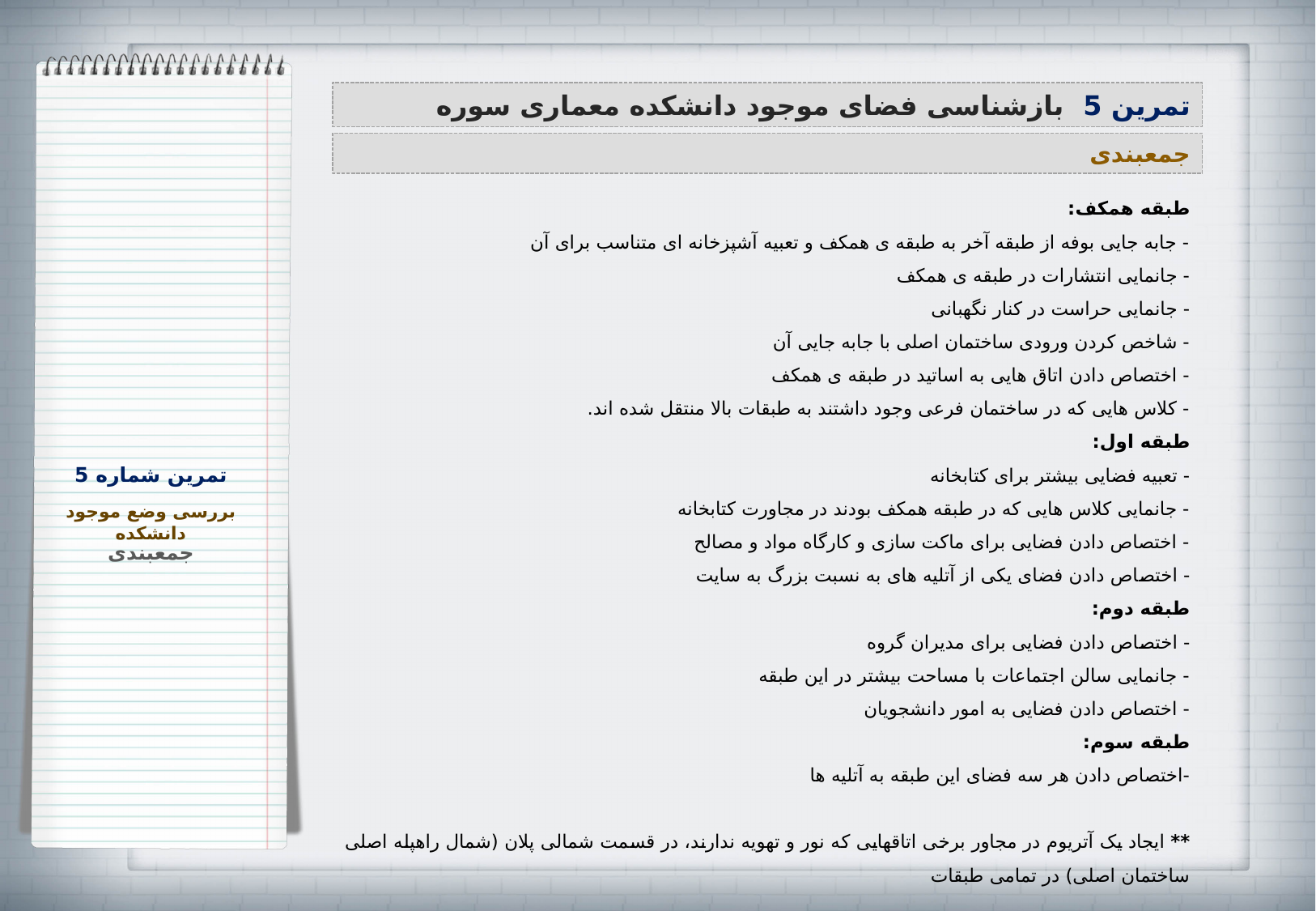

تمرین 5  بازشناسی فضای موجود دانشکده معماری سوره
جمع‏بندی
طبقه همکف:
- جابه جایی بوفه از طبقه آخر به طبقه ی همکف و تعبیه آشپزخانه ای متناسب برای آن
- جانمایی انتشارات در طبقه ی همکف
- جانمایی حراست در کنار نگهبانی
- شاخص کردن ورودی ساختمان اصلی با جابه جایی آن
- اختصاص دادن اتاق هایی به اساتید در طبقه ی همکف
- کلاس هایی که در ساختمان فرعی وجود داشتند به طبقات بالا منتقل شده اند.
طبقه اول:
- تعبیه فضایی بیشتر برای کتابخانه
- جانمایی کلاس هایی که در طبقه همکف بودند در مجاورت کتابخانه
- اختصاص دادن فضایی برای ماکت سازی و کارگاه مواد و مصالح
- اختصاص دادن فضای یکی از آتلیه های به نسبت بزرگ به سایت
طبقه دوم:
- اختصاص دادن فضایی برای مدیران گروه
- جانمایی سالن اجتماعات با مساحت بیشتر در این طبقه
- اختصاص دادن فضایی به امور دانشجویان
طبقه سوم:
-اختصاص دادن هر سه فضای این طبقه به آتلیه ها

** ایجاد یک آتریوم در مجاور برخی اتاق‏هایی که نور و تهویه ندارند، در قسمت شمالی پلان (شمال راه‏پله اصلی ساختمان اصلی) در تمامی طبقات
تمرین شماره 5
بررسی وضع موجود دانشکده
جمع‏بندی